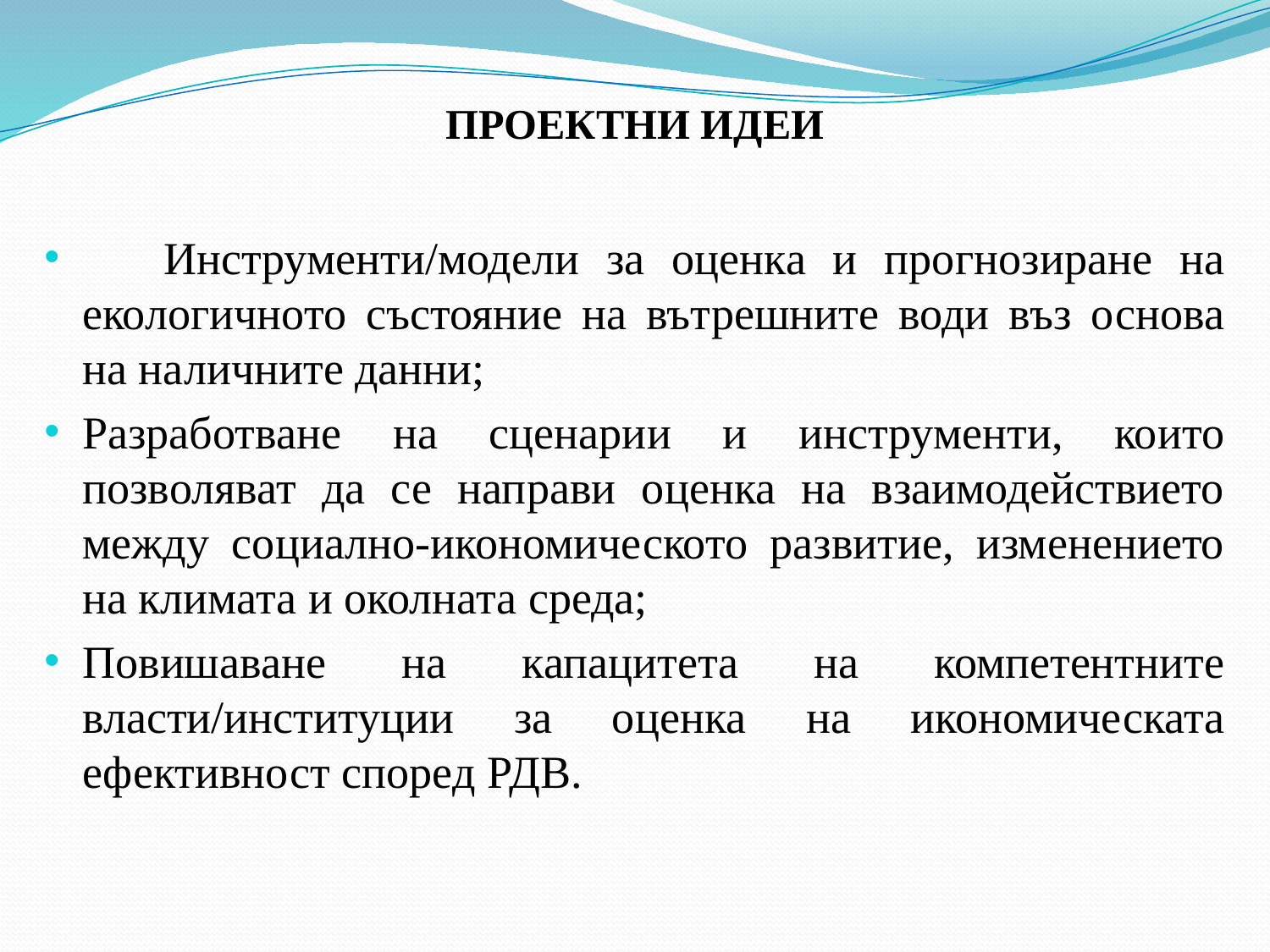

# ПРОЕКТНИ ИДЕИ
   Инструменти/модели за оценка и прогнозиране на екологичното състояние на вътрешните води въз основа на наличните данни;
Разработване на сценарии и инструменти, които позволяват да се направи оценка на взаимодействието между социално-икономическото развитие, изменението на климата и околната среда;
Повишаване на капацитета на компетентните власти/институции за оценка на икономическата ефективност според РДВ.